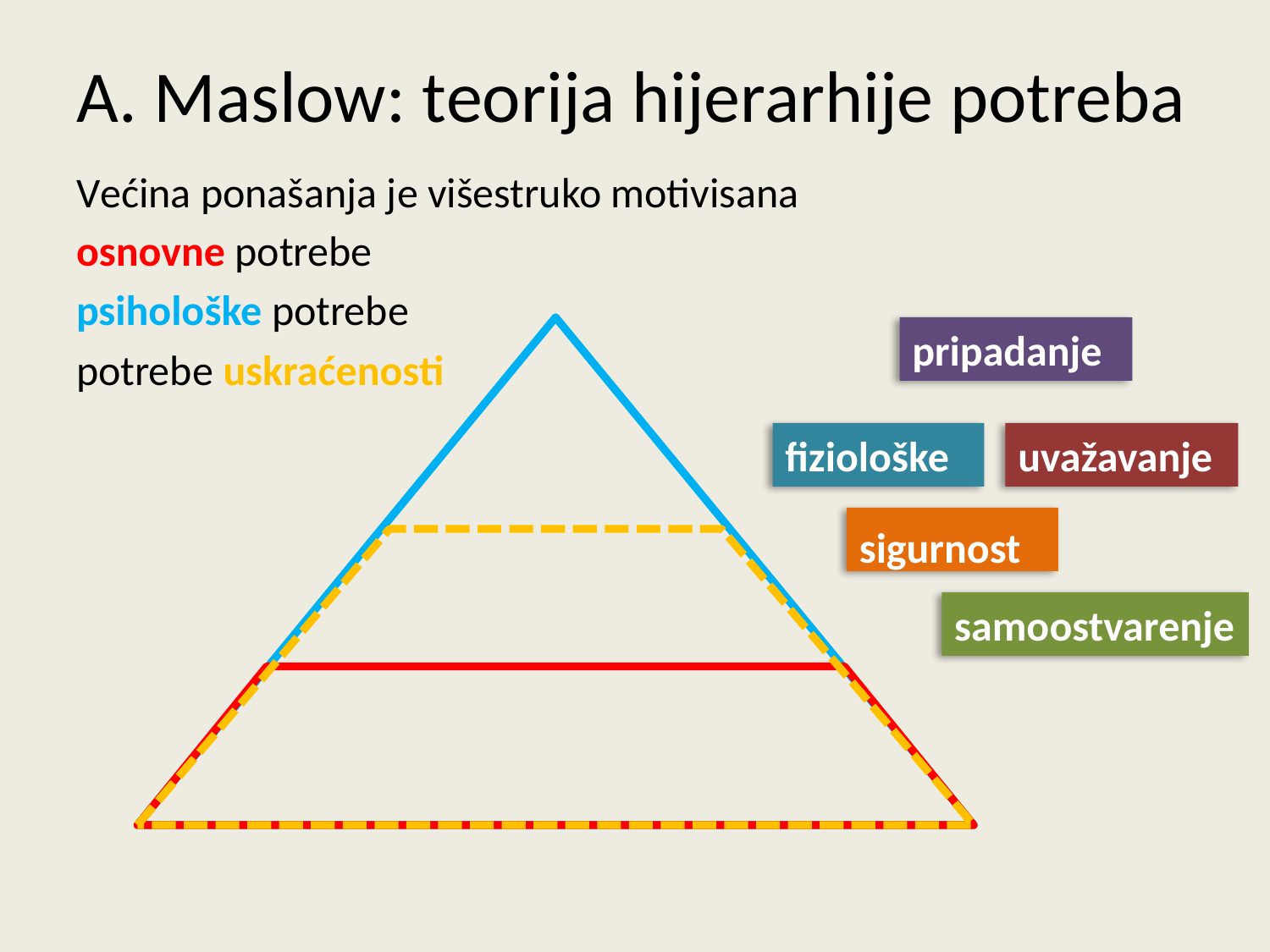

# A. Maslow: teorija hijerarhije potreba
Većina ponašanja je višestruko motivisana
osnovne potrebe
psihološke potrebe
potrebe uskraćenosti

pripadanje
fiziološke
uvažavanje

sigurnost

samoostvarenje